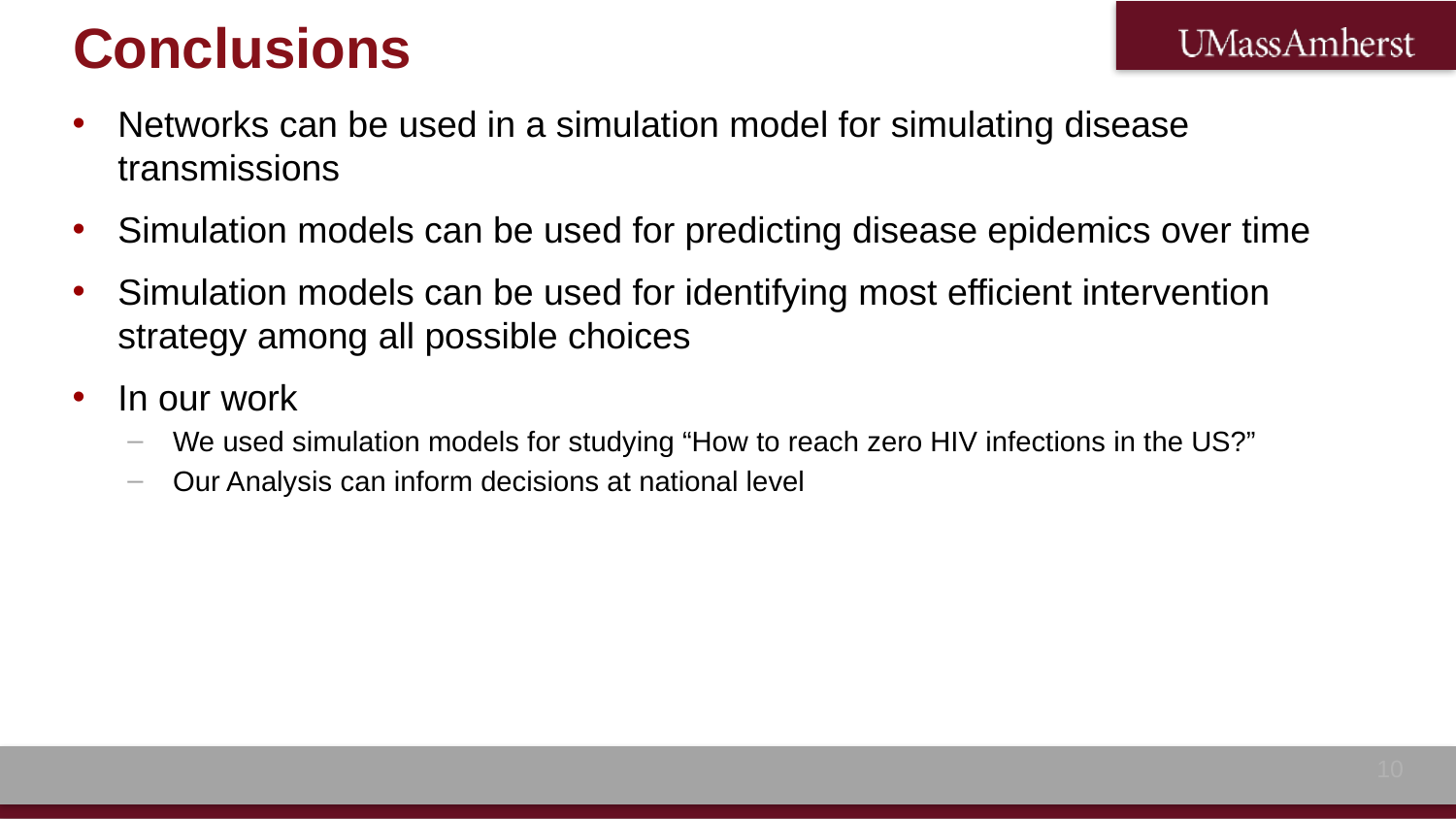

# Conclusions
Networks can be used in a simulation model for simulating disease transmissions
Simulation models can be used for predicting disease epidemics over time
Simulation models can be used for identifying most efficient intervention strategy among all possible choices
In our work
We used simulation models for studying “How to reach zero HIV infections in the US?”
Our Analysis can inform decisions at national level

10